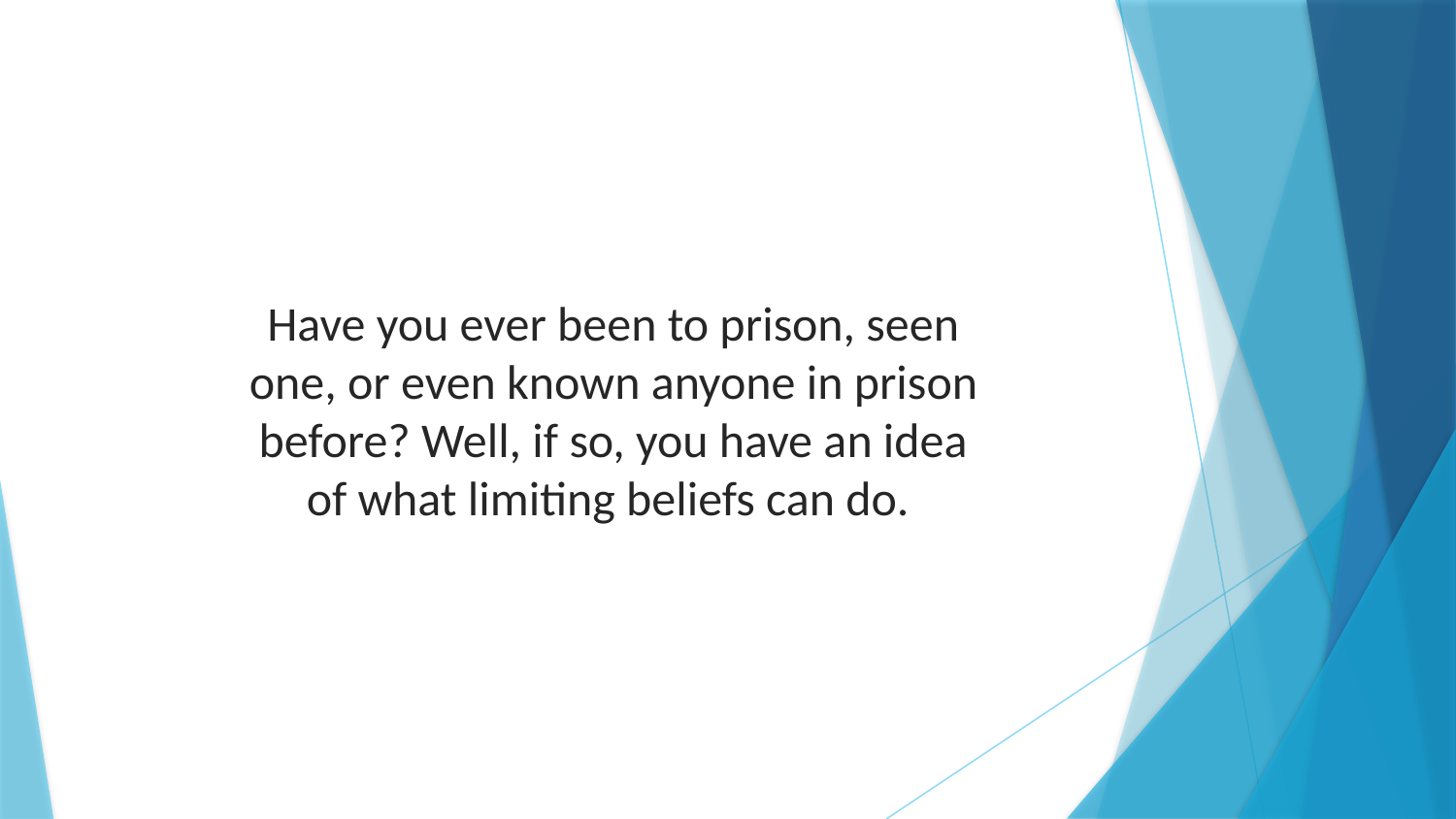

Have you ever been to prison, seen one, or even known anyone in prison before? Well, if so, you have an idea of what limiting beliefs can do.